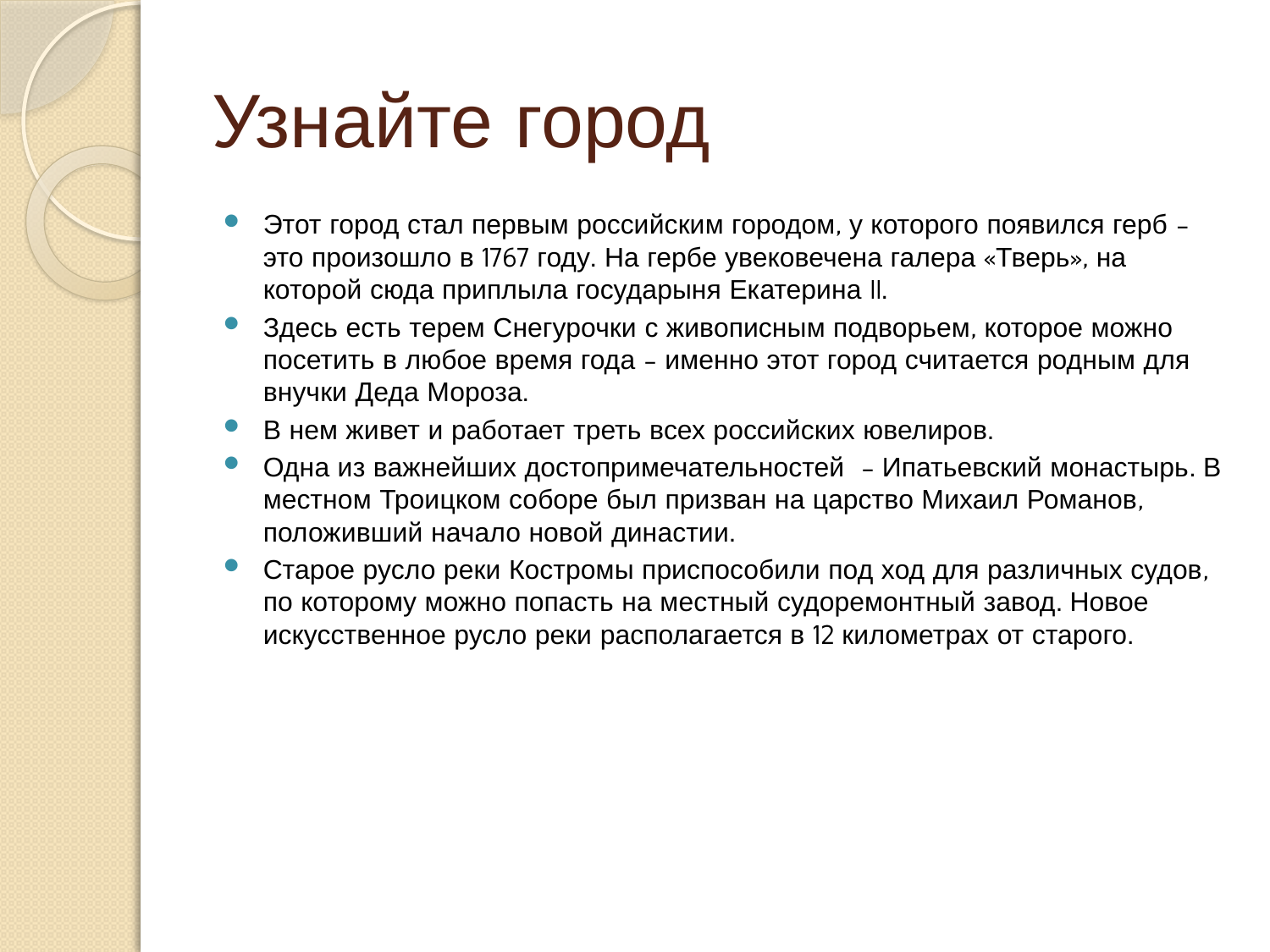

# Узнайте город
Этот город стал первым российским городом, у которого появился герб – это произошло в 1767 году. На гербе увековечена галера «Тверь», на которой сюда приплыла государыня Екатерина II.
Здесь есть терем Снегурочки с живописным подворьем, которое можно посетить в любое время года – именно этот город считается родным для внучки Деда Мороза.
В нем живет и работает треть всех российских ювелиров.
Одна из важнейших достопримечательностей  – Ипатьевский монастырь. В местном Троицком соборе был призван на царство Михаил Романов, положивший начало новой династии.
Старое русло реки Костромы приспособили под ход для различных судов, по которому можно попасть на местный судоремонтный завод. Новое искусственное русло реки располагается в 12 километрах от старого.